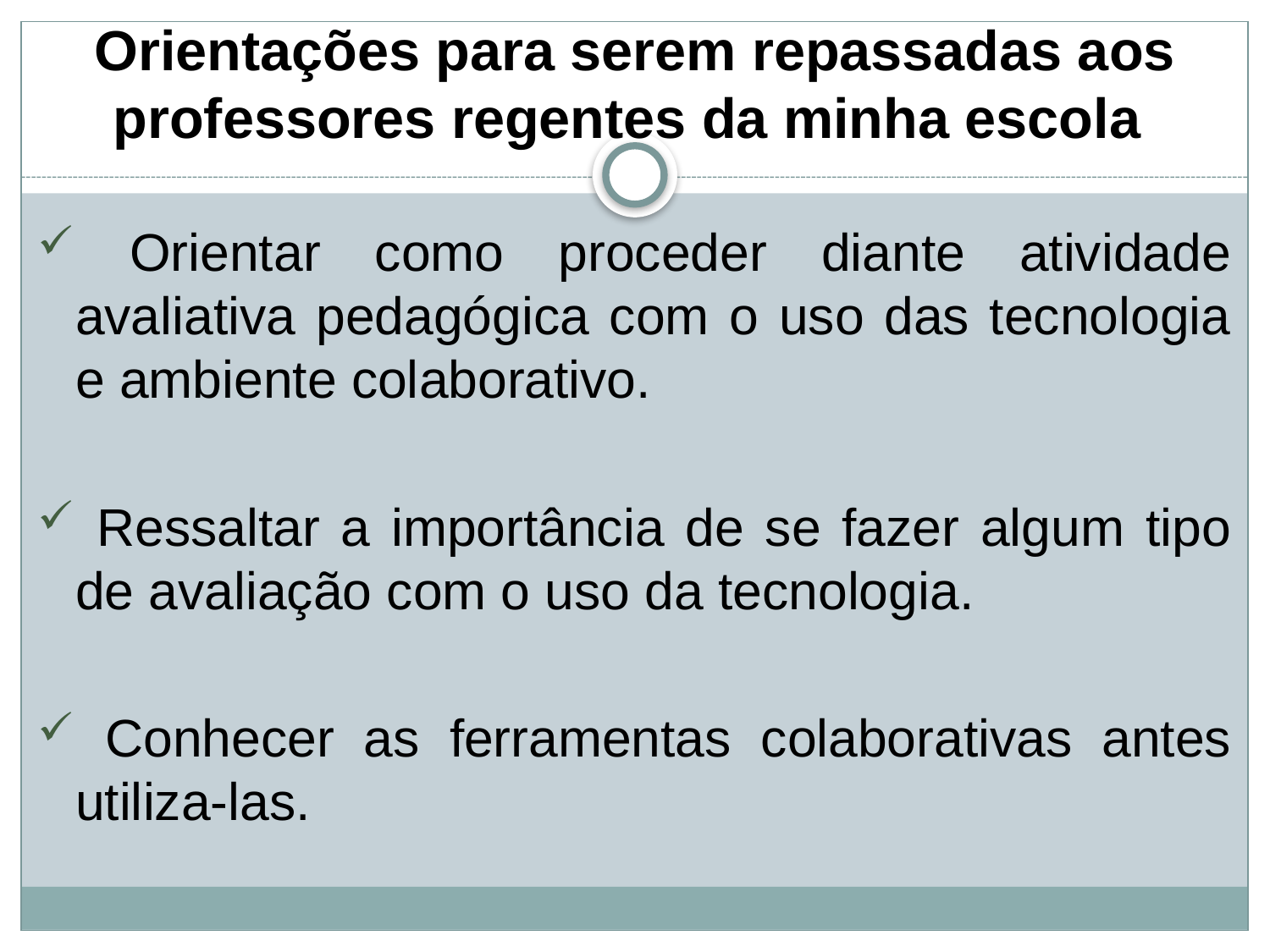

# Orientações para serem repassadas aos professores regentes da minha escola
 Orientar como proceder diante atividade avaliativa pedagógica com o uso das tecnologia e ambiente colaborativo.

 Ressaltar a importância de se fazer algum tipo de avaliação com o uso da tecnologia.

 Conhecer as ferramentas colaborativas antes utiliza-las.